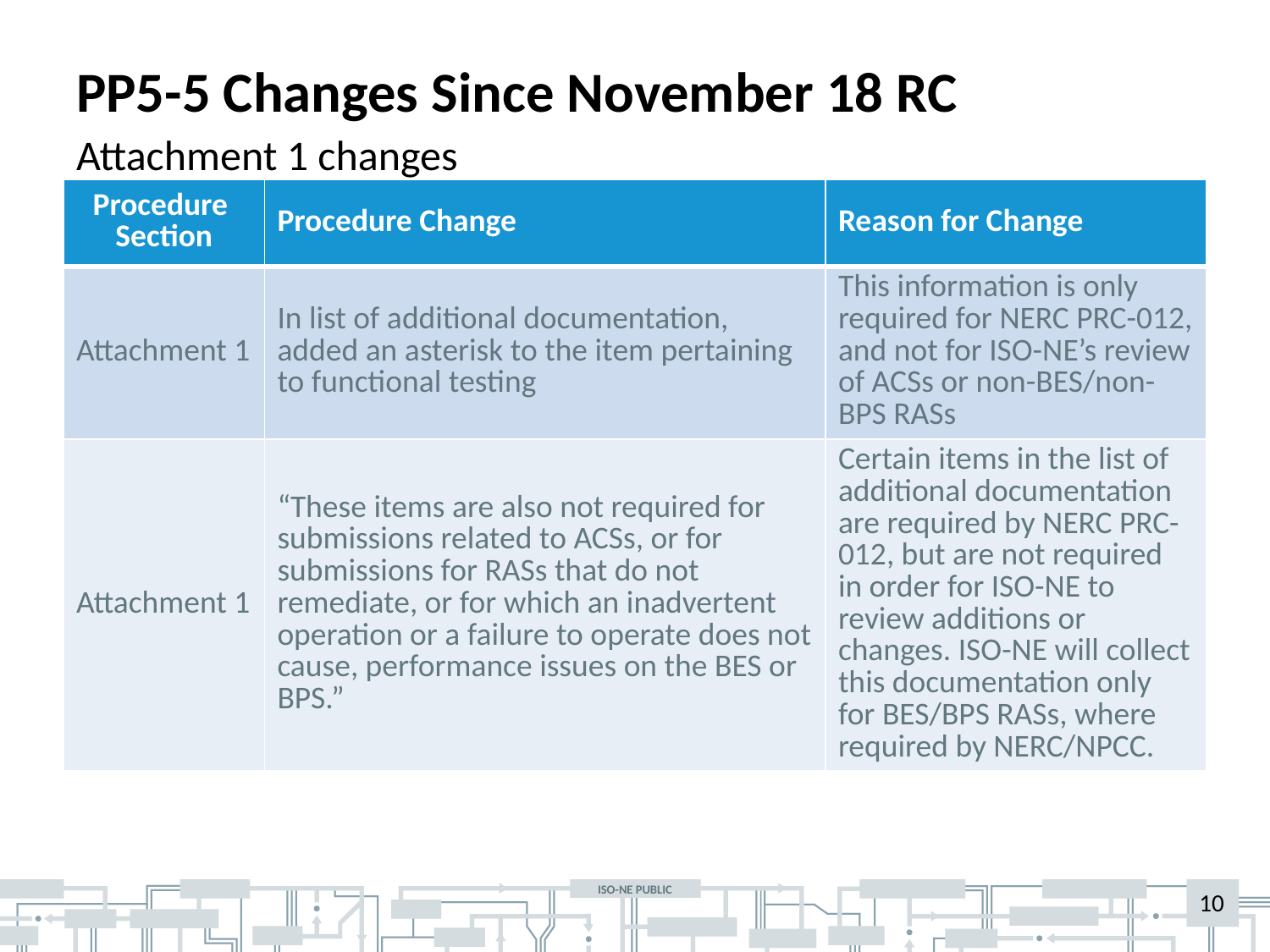

# PP5-5 Changes Since November 18 RC
Attachment 1 changes
| Procedure Section | Procedure Change | Reason for Change |
| --- | --- | --- |
| Attachment 1 | In list of additional documentation, added an asterisk to the item pertaining to functional testing | This information is only required for NERC PRC-012, and not for ISO-NE’s review of ACSs or non-BES/non-BPS RASs |
| Attachment 1 | “These items are also not required for submissions related to ACSs, or for submissions for RASs that do not remediate, or for which an inadvertent operation or a failure to operate does not cause, performance issues on the BES or BPS.” | Certain items in the list of additional documentation are required by NERC PRC-012, but are not required in order for ISO-NE to review additions or changes. ISO-NE will collect this documentation only for BES/BPS RASs, where required by NERC/NPCC. |
10